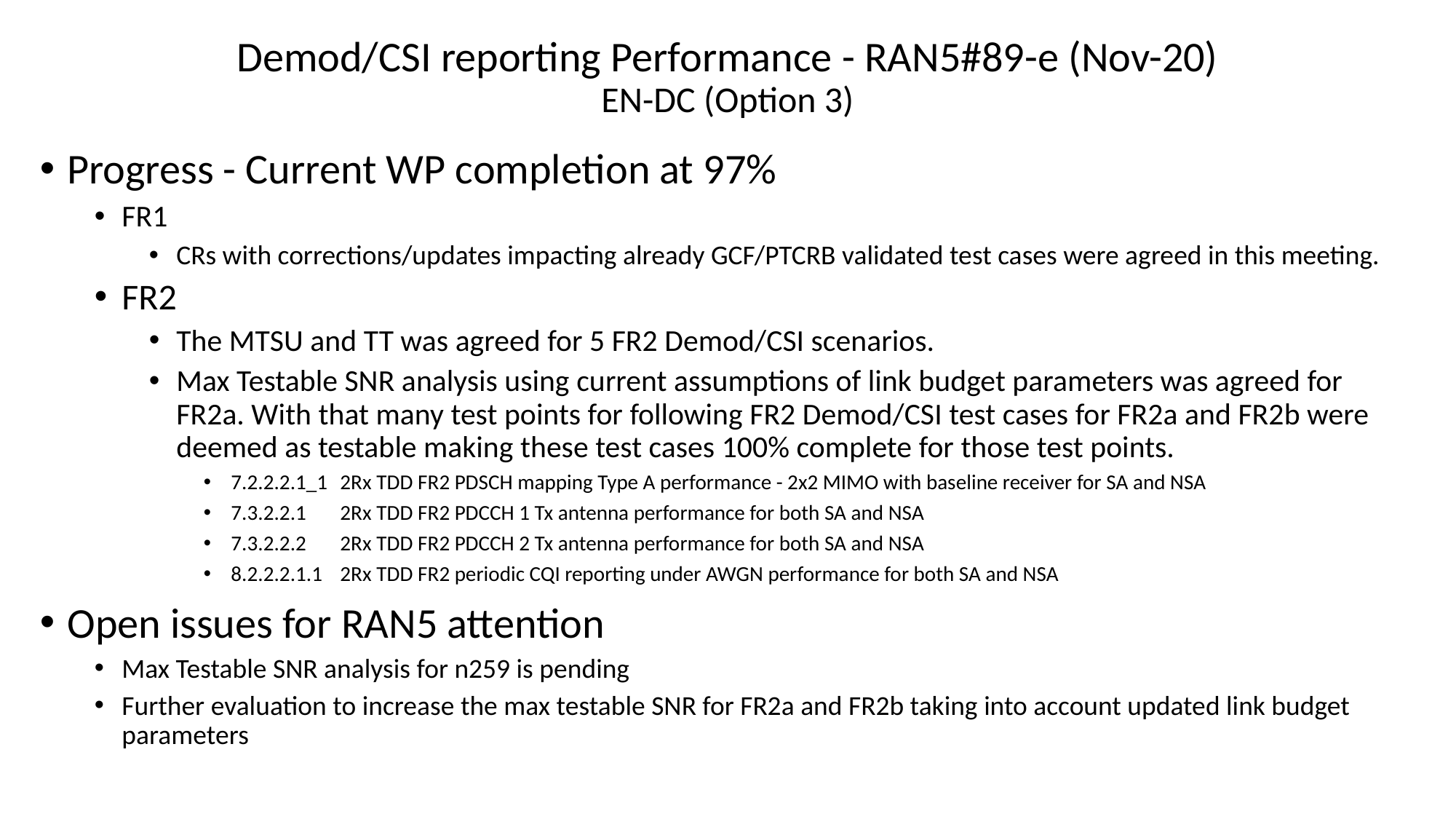

# Demod/CSI reporting Performance - RAN5#89-e (Nov-20) EN-DC (Option 3)
Progress - Current WP completion at 97%
FR1
CRs with corrections/updates impacting already GCF/PTCRB validated test cases were agreed in this meeting.
FR2
The MTSU and TT was agreed for 5 FR2 Demod/CSI scenarios.
Max Testable SNR analysis using current assumptions of link budget parameters was agreed for FR2a. With that many test points for following FR2 Demod/CSI test cases for FR2a and FR2b were deemed as testable making these test cases 100% complete for those test points.
7.2.2.2.1_1	2Rx TDD FR2 PDSCH mapping Type A performance - 2x2 MIMO with baseline receiver for SA and NSA
7.3.2.2.1	2Rx TDD FR2 PDCCH 1 Tx antenna performance for both SA and NSA
7.3.2.2.2	2Rx TDD FR2 PDCCH 2 Tx antenna performance for both SA and NSA
8.2.2.2.1.1	2Rx TDD FR2 periodic CQI reporting under AWGN performance for both SA and NSA
Open issues for RAN5 attention
Max Testable SNR analysis for n259 is pending
Further evaluation to increase the max testable SNR for FR2a and FR2b taking into account updated link budget parameters